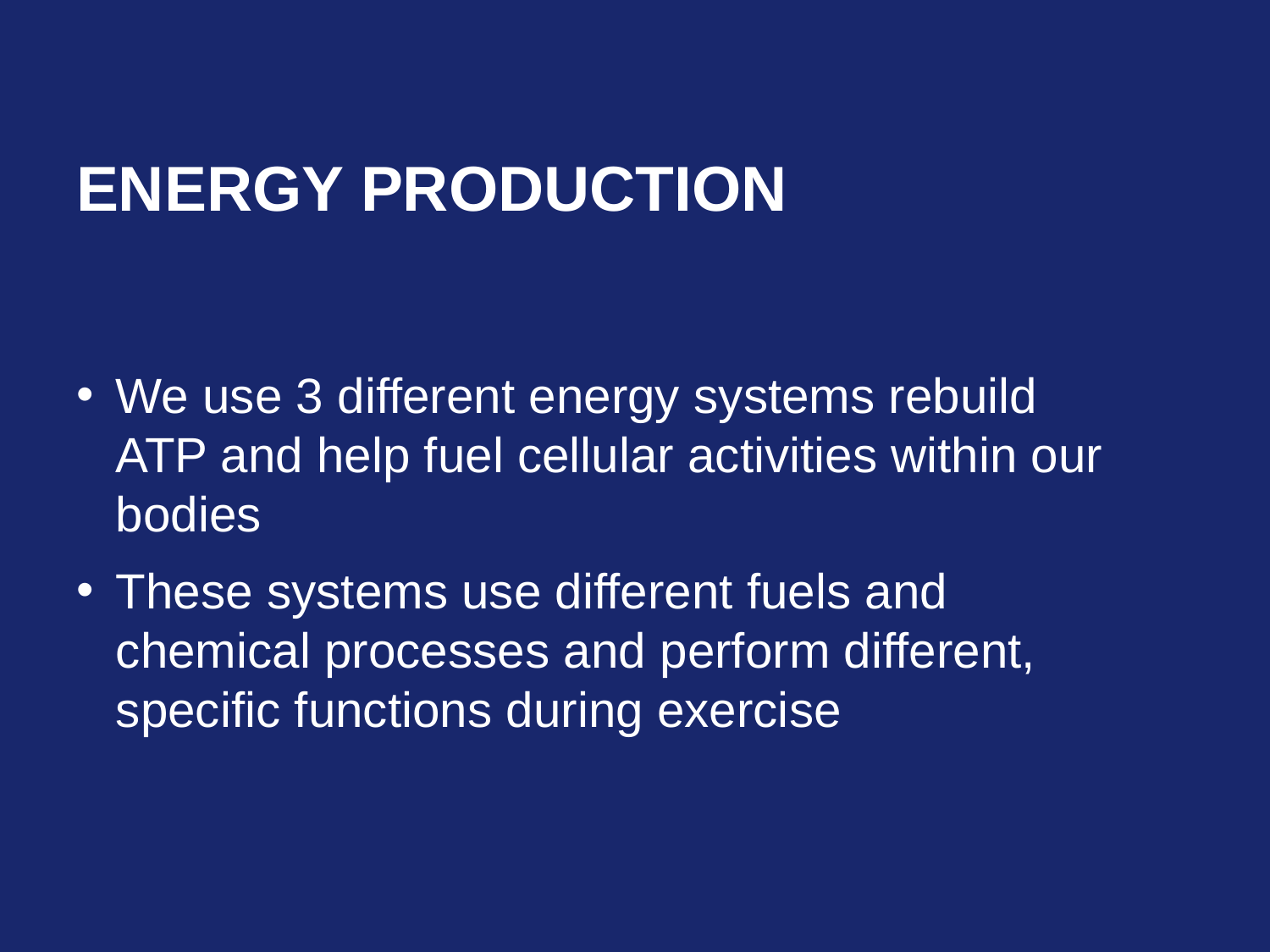

# Energy Production
We use 3 different energy systems rebuild ATP and help fuel cellular activities within our bodies
These systems use different fuels and chemical processes and perform different, specific functions during exercise